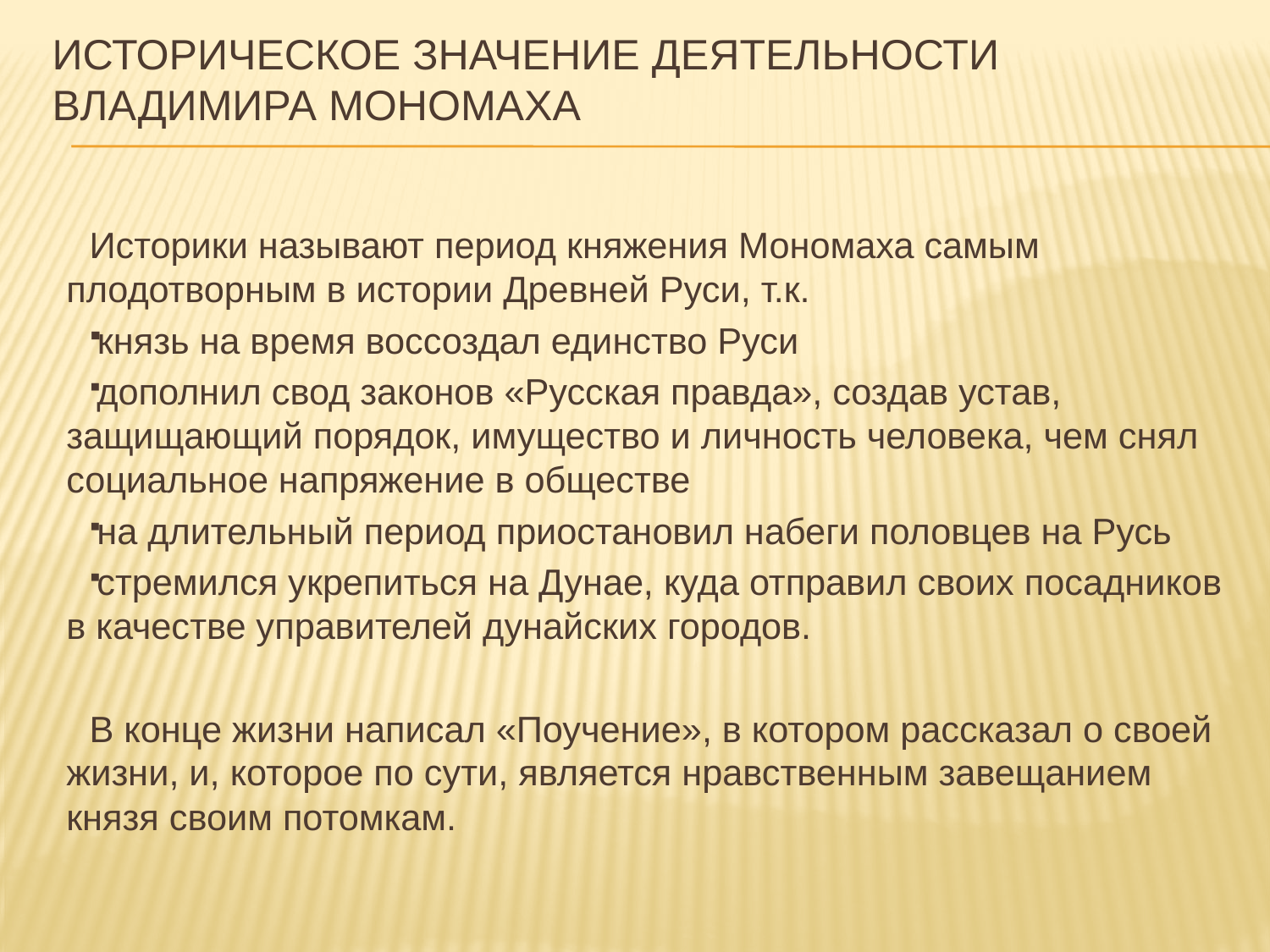

# Историческое значение деятельности Владимира Мономаха
Историки называют период княжения Мономаха самым плодотворным в истории Древней Руси, т.к.
князь на время воссоздал единство Руси
дополнил свод законов «Русская правда», создав устав,      защищающий порядок, имущество и личность человека, чем снял социальное напряжение в обществе
на длительный период приостановил набеги половцев на Русь
стремился укрепиться на Дунае, куда отправил своих посадников в качестве управителей дунайских городов.

В конце жизни написал «Поучение», в котором рассказал о своей жизни, и, которое по сути, является нравственным завещанием князя своим потомкам.